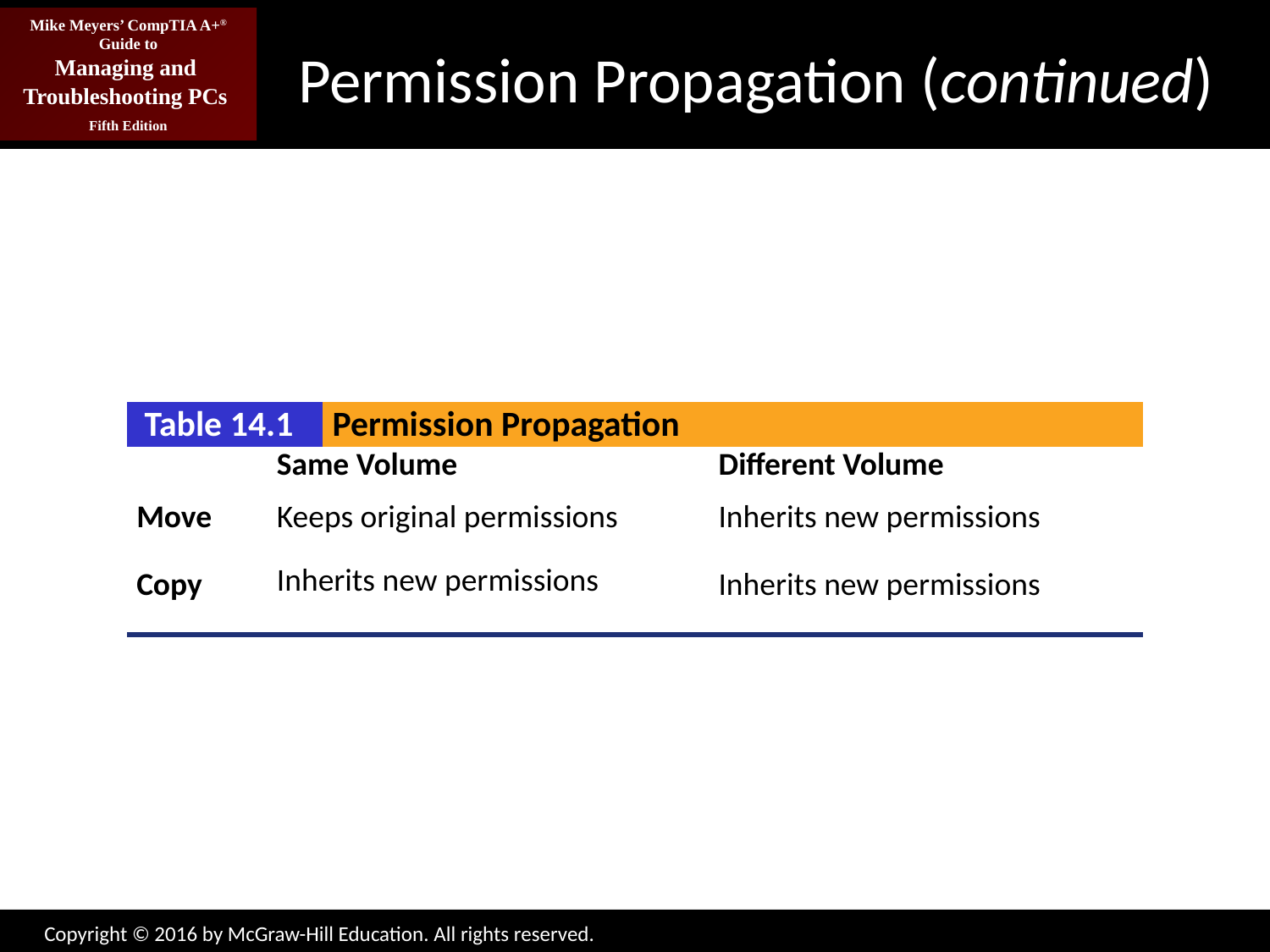

# Permission Propagation (continued)
| Table 14.1 |  | Permission Propagation |  |
| --- | --- | --- | --- |
|  | Same Volume |  | Different Volume |
| Move | Keeps original permissions |  | Inherits new permissions |
| Copy | Inherits new permissions |  | Inherits new permissions |